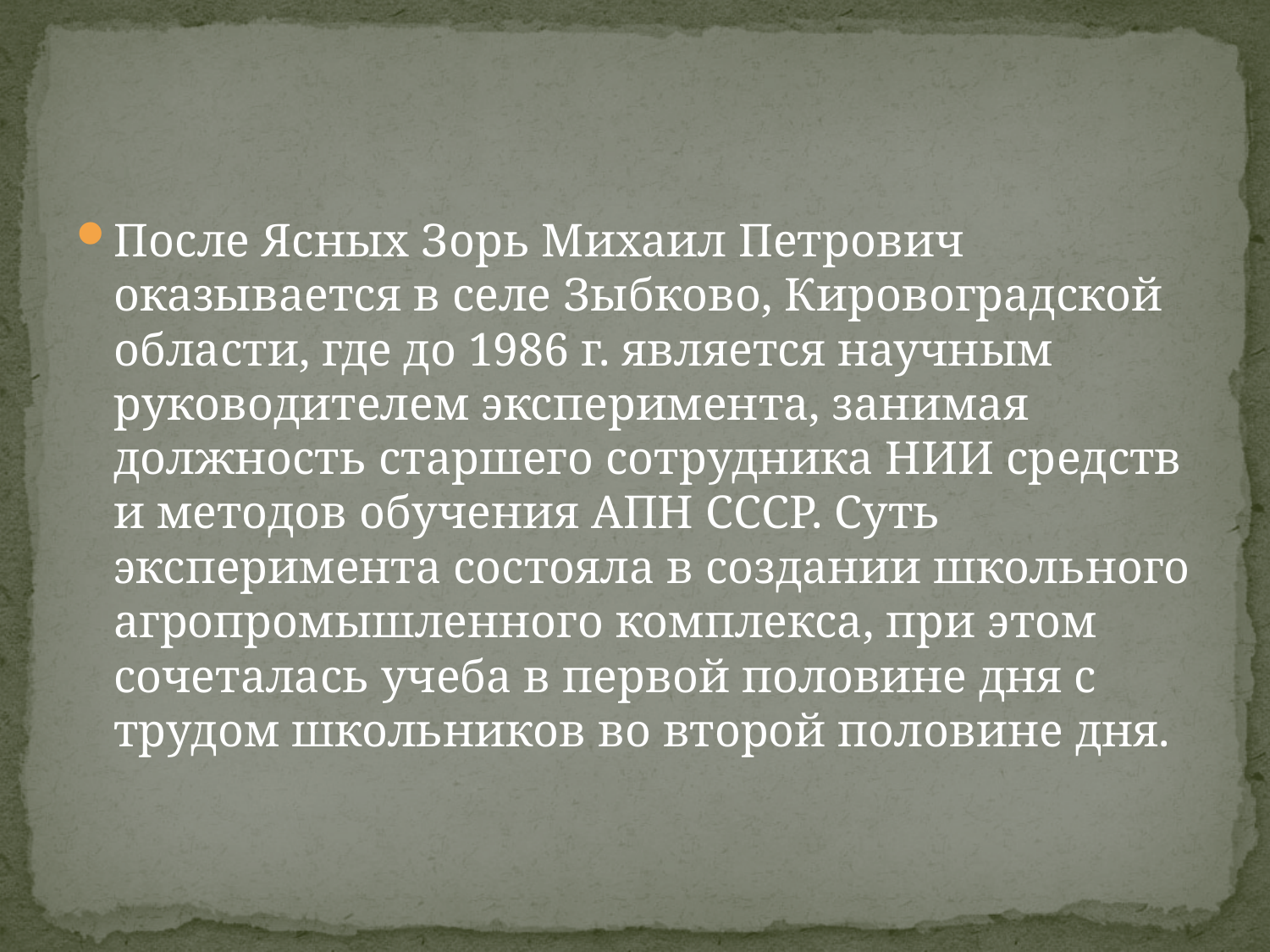

После Ясных Зорь Михаил Петрович оказывается в селе Зыбково, Кировоградской области, где до 1986 г. является научным руководителем эксперимента, занимая должность старшего сотрудника НИИ средств и методов обучения АПН СССР. Суть эксперимента состояла в создании школьного агропромышленного комплекса, при этом сочеталась учеба в первой половине дня с трудом школьников во второй половине дня.